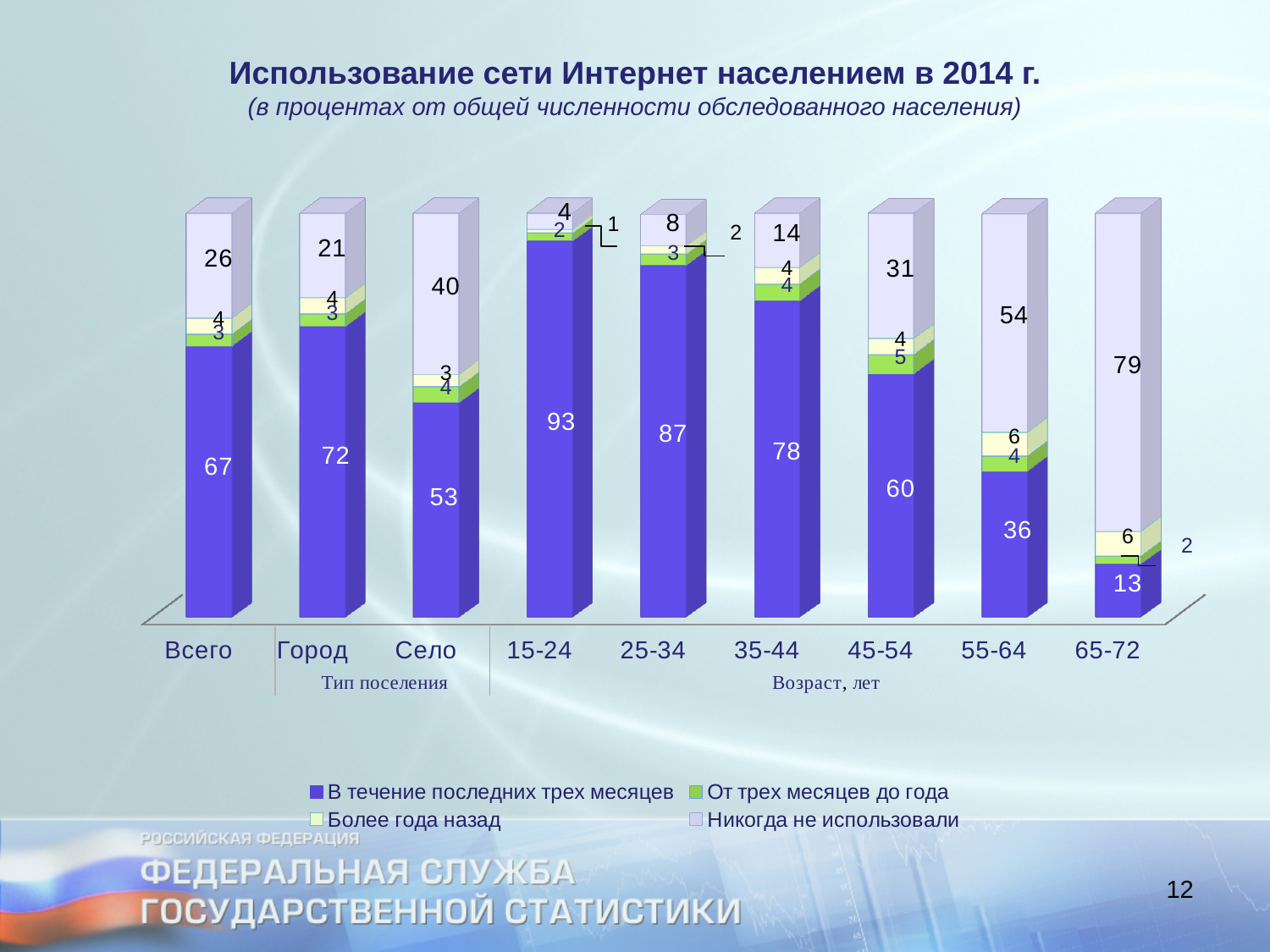

# Использование сети Интернет населением в 2014 г. (в процентах от общей численности обследованного населения)

[unsupported chart]

12